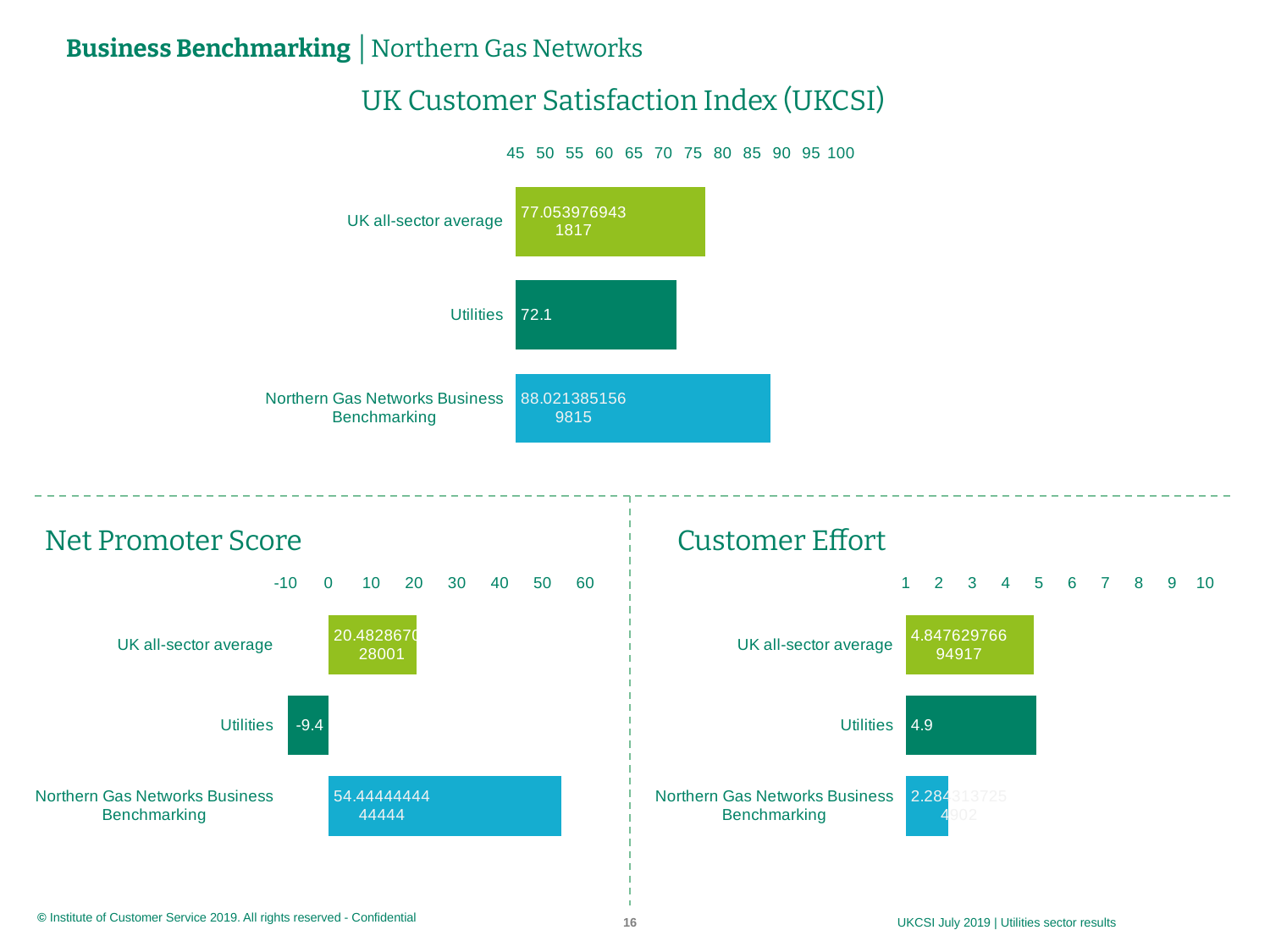

Business Benchmarking │Northern Gas Networks
UK Customer Satisfaction Index (UKCSI)

### Chart

| Category | Column1 | Column2 | Column3 |
|---|---|---|---|
| Northern Gas Networks Business Benchmarking | 88.02138515698154 | None | None |
| Utilities | None | 72.14984477489892 | None |
| UK all-sector average | None | None | 77.05397694318174 |
Net Promoter Score
Customer Effort

### Chart

| Category | Column1 | Column2 | Column3 |
|---|---|---|---|
| Northern Gas Networks Business Benchmarking | 54.44444444444444 | None | None |
| Utilities | None | -9.447165850244922 | None |
| UK all-sector average | None | None | 20.482867072800072 |

### Chart

| Category | Column1 | Column2 | Column3 |
|---|---|---|---|
| Northern Gas Networks Business Benchmarking | 2.284313725490196 | None | None |
| Utilities | None | 4.9058559336673 | None |
| UK all-sector average | None | None | 4.847629766949171 |
UKCSI July 2019 | Utilities sector results